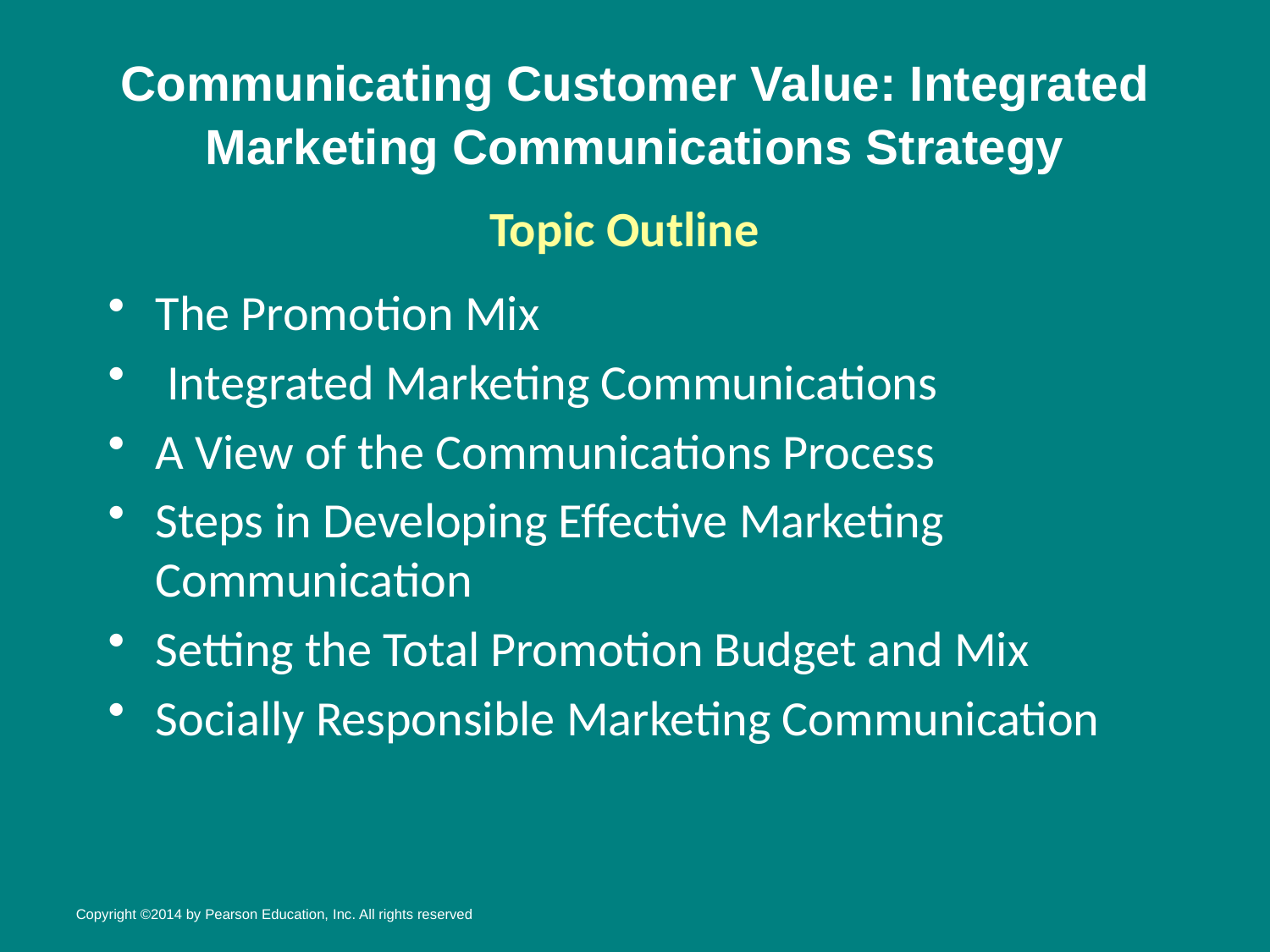

# Communicating Customer Value: Integrated Marketing Communications Strategy
Topic Outline
The Promotion Mix
 Integrated Marketing Communications
A View of the Communications Process
Steps in Developing Effective Marketing Communication
Setting the Total Promotion Budget and Mix
Socially Responsible Marketing Communication

Copyright ©2014 by Pearson Education, Inc. All rights reserved